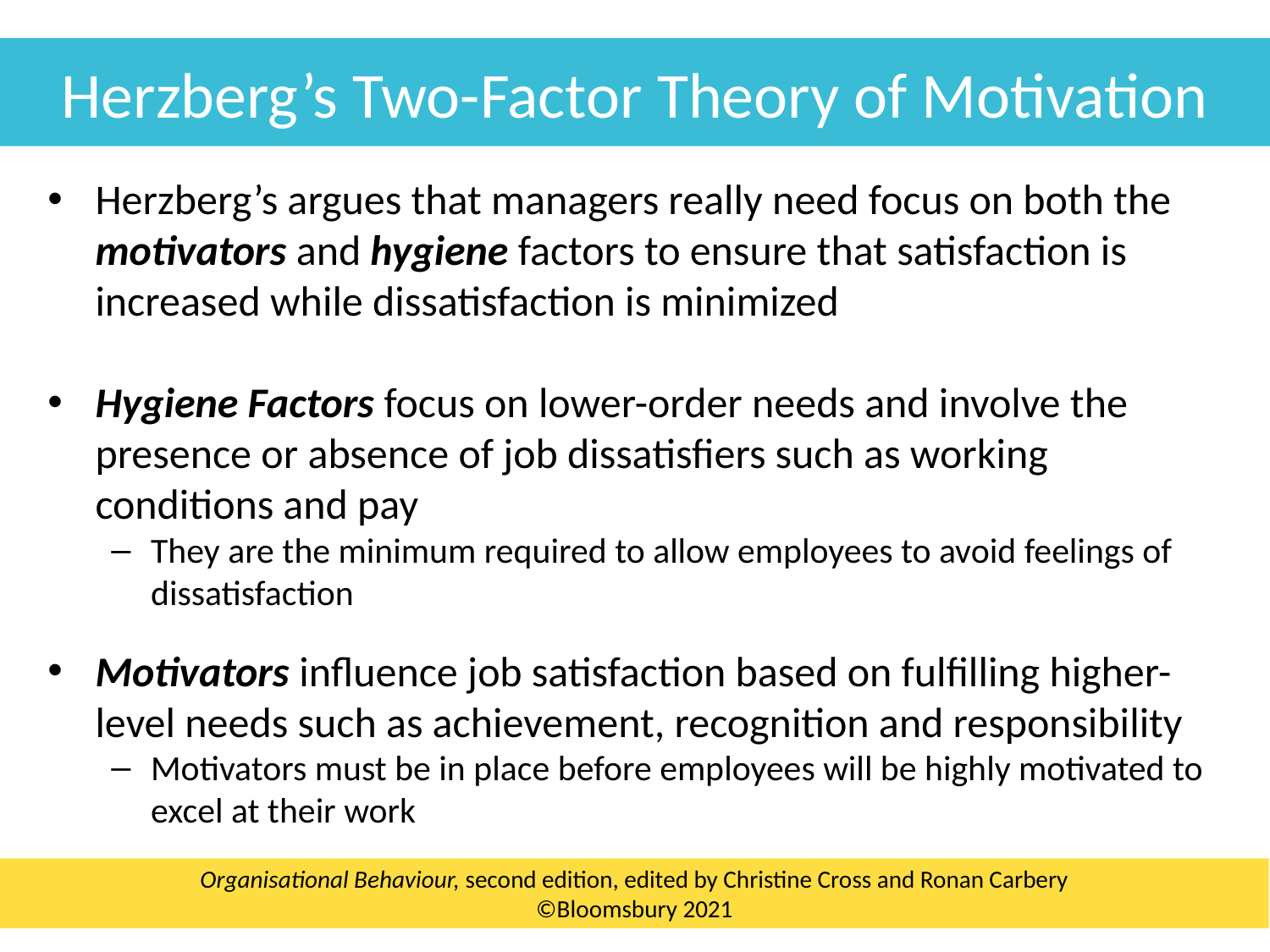

Herzberg’s Two-Factor Theory of Motivation
Herzberg’s argues that managers really need focus on both the motivators and hygiene factors to ensure that satisfaction is increased while dissatisfaction is minimized

Hygiene Factors focus on lower-order needs and involve the presence or absence of job dissatisfiers such as working conditions and pay
They are the minimum required to allow employees to avoid feelings of dissatisfaction

Motivators influence job satisfaction based on fulfilling higher-level needs such as achievement, recognition and responsibility
Motivators must be in place before employees will be highly motivated to excel at their work